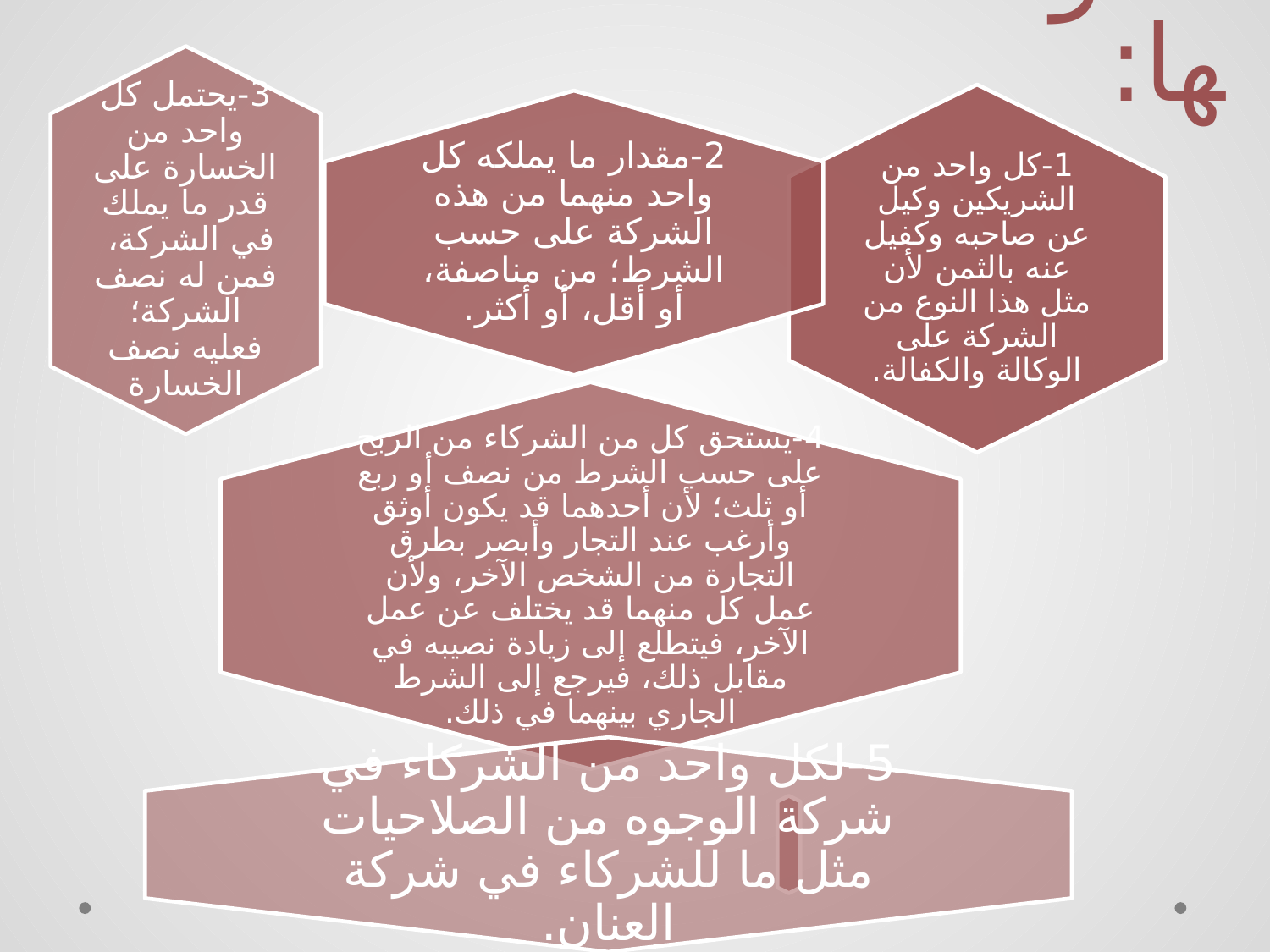

# حقوقها:
1-كل واحد من الشريكين وكيل عن صاحبه وكفيل عنه بالثمن لأن مثل هذا النوع من الشركة على الوكالة والكفالة.
2-مقدار ما يملكه كل واحد منهما من هذه الشركة على حسب الشرط؛ من مناصفة، أو أقل، أو أكثر.
4-يستحق كل من الشركاء من الربح على حسب الشرط من نصف أو ربع أو ثلث؛ لأن أحدهما قد يكون أوثق وأرغب عند التجار وأبصر بطرق التجارة من الشخص الآخر، ولأن عمل كل منهما قد يختلف عن عمل الآخر، فيتطلع إلى زيادة نصيبه في مقابل ذلك، فيرجع إلى الشرط الجاري بينهما في ذلك.
3-يحتمل كل واحد من الخسارة على قدر ما يملك في الشركة،  فمن له نصف الشركة؛ فعليه نصف الخسارة

5-لكل واحد من الشركاء في شركة الوجوه من الصلاحيات مثل ما للشركاء في شركة العنان.